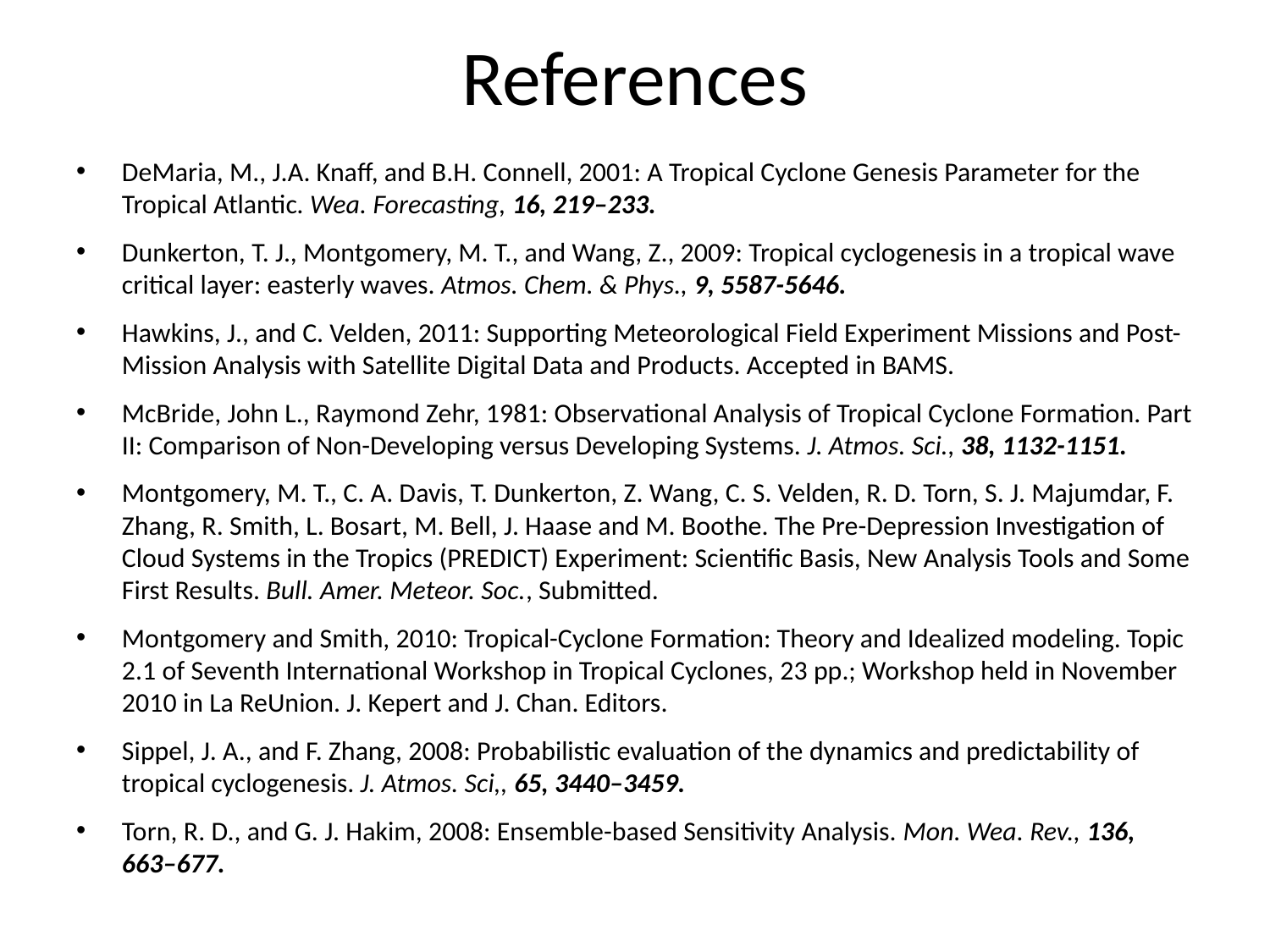

# References
DeMaria, M., J.A. Knaff, and B.H. Connell, 2001: A Tropical Cyclone Genesis Parameter for the Tropical Atlantic. Wea. Forecasting, 16, 219–233.
Dunkerton, T. J., Montgomery, M. T., and Wang, Z., 2009: Tropical cyclogenesis in a tropical wave critical layer: easterly waves. Atmos. Chem. & Phys., 9, 5587-5646.
Hawkins, J., and C. Velden, 2011: Supporting Meteorological Field Experiment Missions and Post-Mission Analysis with Satellite Digital Data and Products. Accepted in BAMS.
McBride, John L., Raymond Zehr, 1981: Observational Analysis of Tropical Cyclone Formation. Part II: Comparison of Non-Developing versus Developing Systems. J. Atmos. Sci., 38, 1132-1151.
Montgomery, M. T., C. A. Davis, T. Dunkerton, Z. Wang, C. S. Velden, R. D. Torn, S. J. Majumdar, F. Zhang, R. Smith, L. Bosart, M. Bell, J. Haase and M. Boothe. The Pre-Depression Investigation of Cloud Systems in the Tropics (PREDICT) Experiment: Scientific Basis, New Analysis Tools and Some First Results. Bull. Amer. Meteor. Soc., Submitted.
Montgomery and Smith, 2010: Tropical-Cyclone Formation: Theory and Idealized modeling. Topic 2.1 of Seventh International Workshop in Tropical Cyclones, 23 pp.; Workshop held in November 2010 in La ReUnion. J. Kepert and J. Chan. Editors.
Sippel, J. A., and F. Zhang, 2008: Probabilistic evaluation of the dynamics and predictability of tropical cyclogenesis. J. Atmos. Sci,, 65, 3440–3459.
Torn, R. D., and G. J. Hakim, 2008: Ensemble-based Sensitivity Analysis. Mon. Wea. Rev., 136, 663–677.